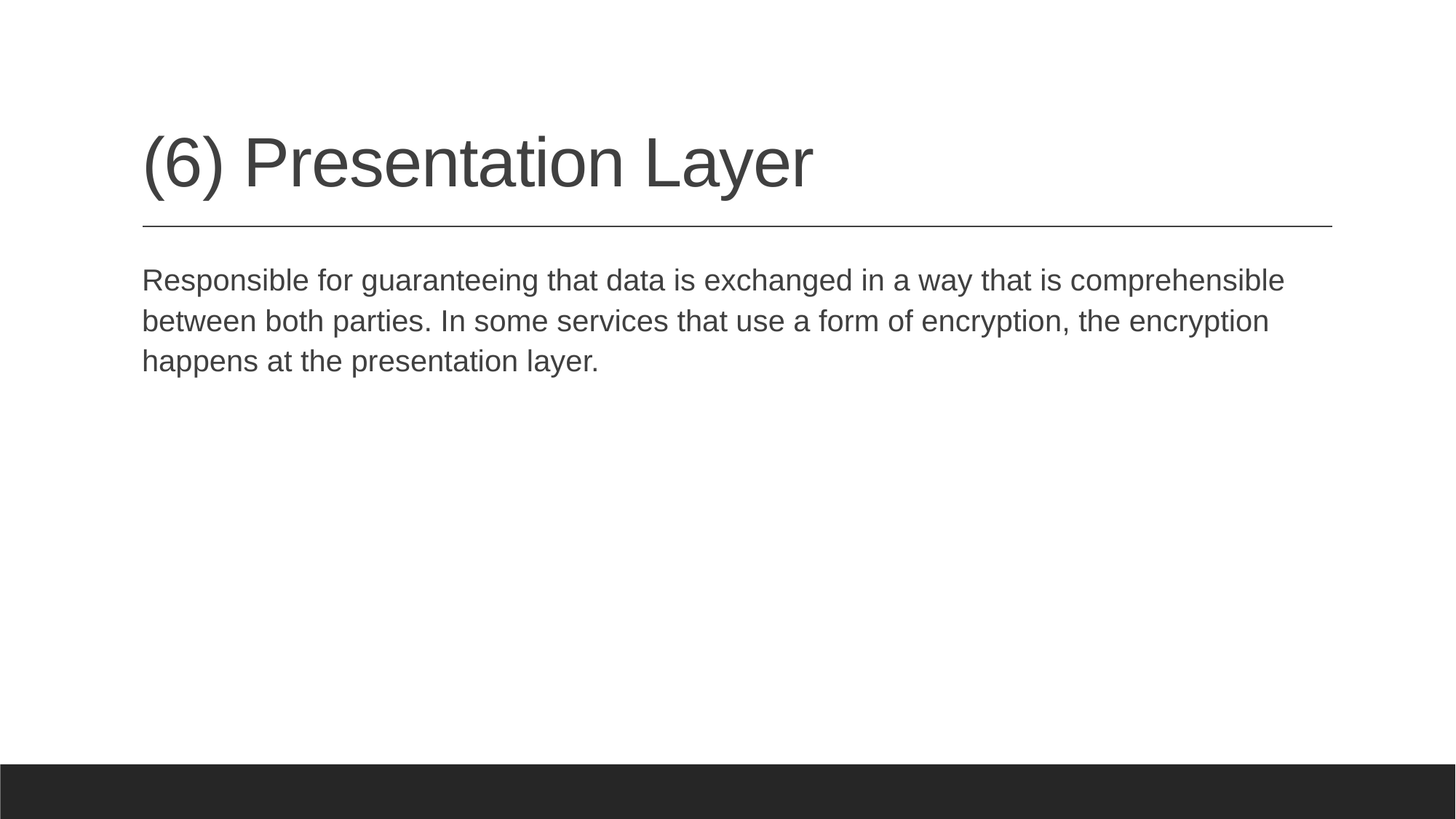

# (6) Presentation Layer
Responsible for guaranteeing that data is exchanged in a way that is comprehensible between both parties. In some services that use a form of encryption, the encryption happens at the presentation layer.